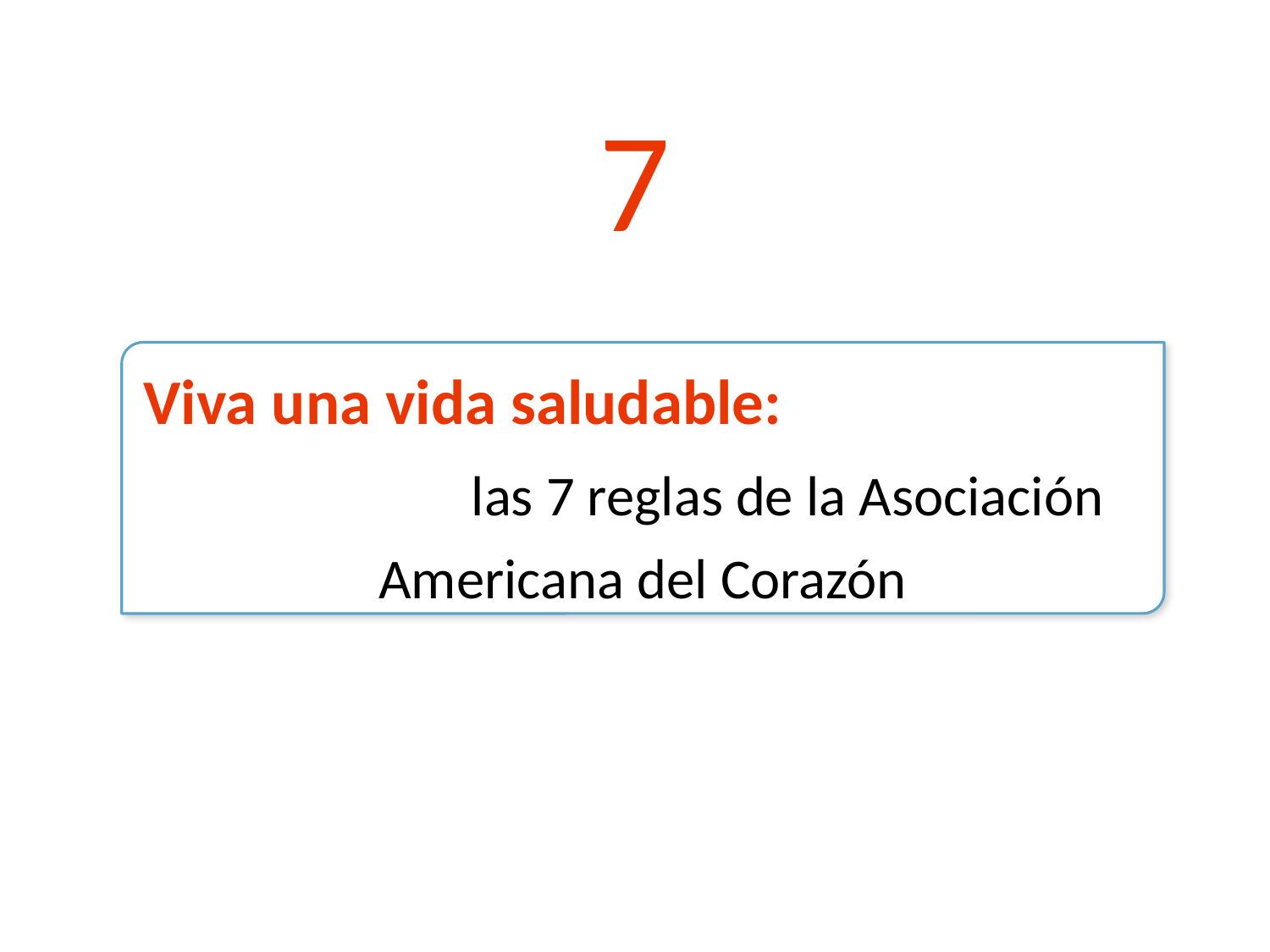

7
Viva una vida saludable:                                               las 7 reglas de la Asociación
Americana del Corazón